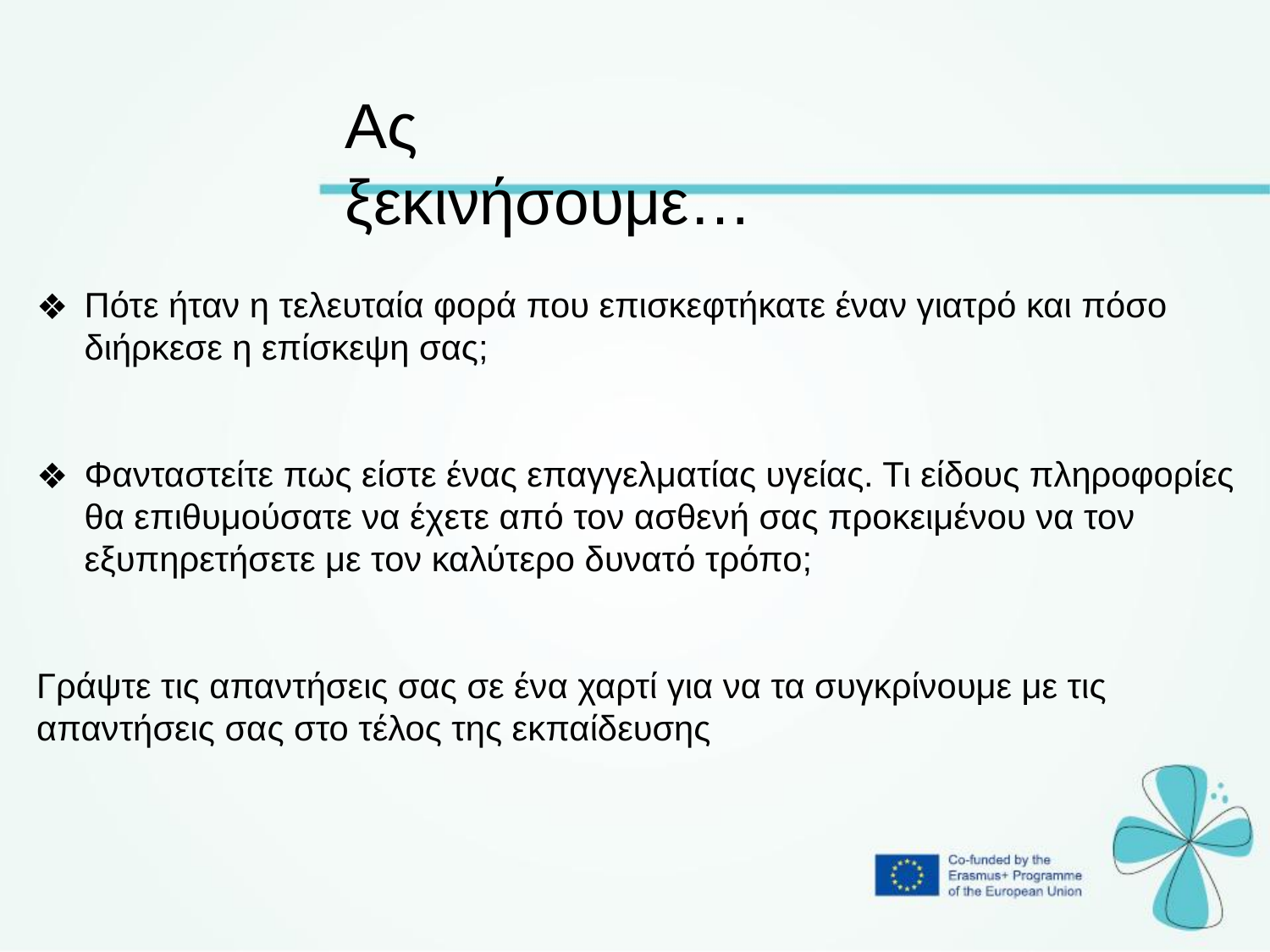

Ας ξεκινήσουμε…
Πότε ήταν η τελευταία φορά που επισκεφτήκατε έναν γιατρό και πόσο διήρκεσε η επίσκεψη σας;

Φανταστείτε πως είστε ένας επαγγελματίας υγείας. Τι είδους πληροφορίες θα επιθυμούσατε να έχετε από τον ασθενή σας προκειμένου να τον εξυπηρετήσετε με τον καλύτερο δυνατό τρόπο;

Γράψτε τις απαντήσεις σας σε ένα χαρτί για να τα συγκρίνουμε με τις απαντήσεις σας στο τέλος της εκπαίδευσης